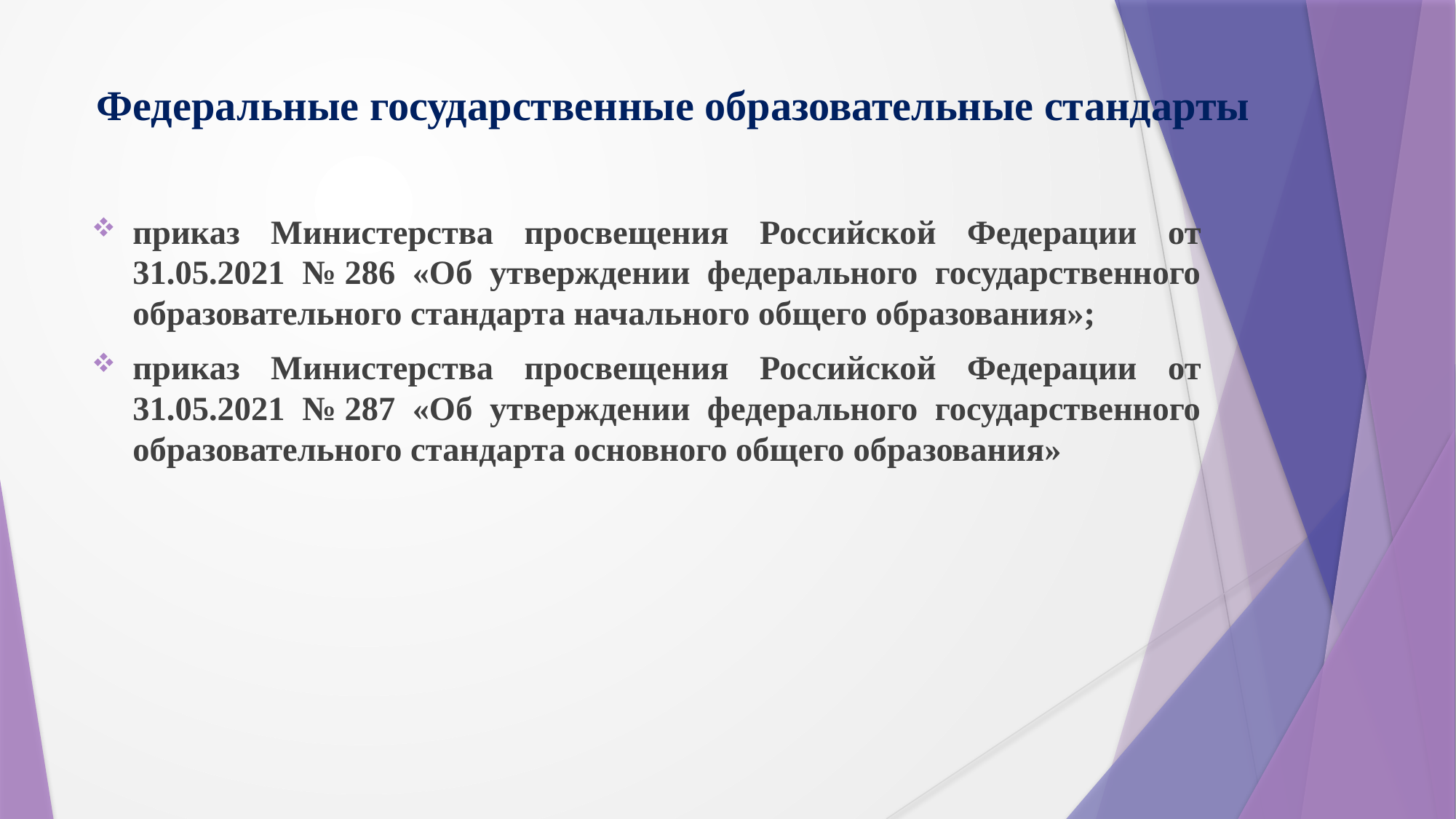

# Федеральные государственные образовательные стандарты
приказ Министерства просвещения Российской Федерации от 31.05.2021 № 286 «Об утверждении федерального государственного образовательного стандарта начального общего образования»;
приказ Министерства просвещения Российской Федерации от 31.05.2021 № 287 «Об утверждении федерального государственного образовательного стандарта основного общего образования»